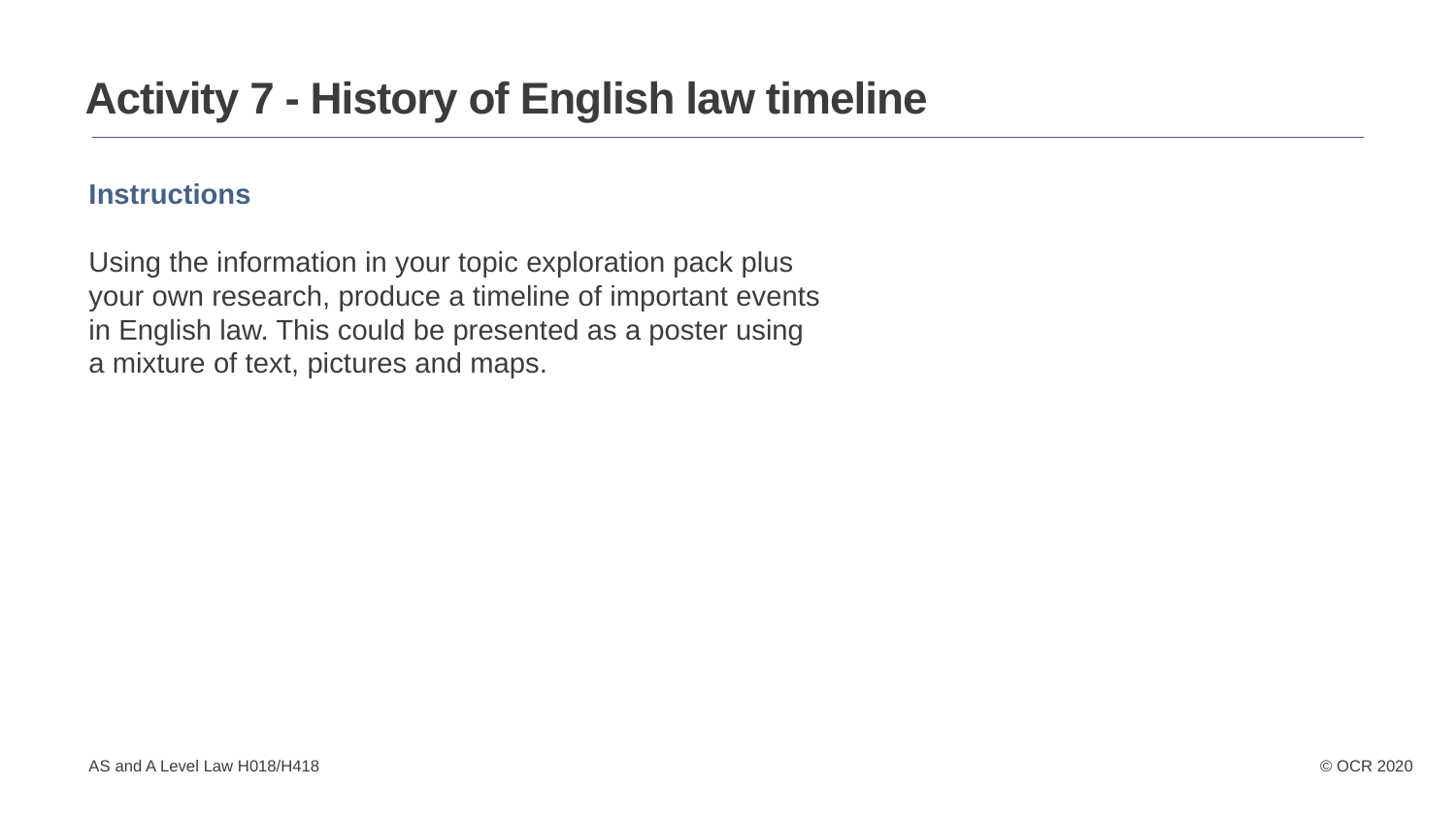

Activity 7 - History of English law timeline
Instructions

Using the information in your topic exploration pack plus your own research, produce a timeline of important events in English law. This could be presented as a poster using a mixture of text, pictures and maps.